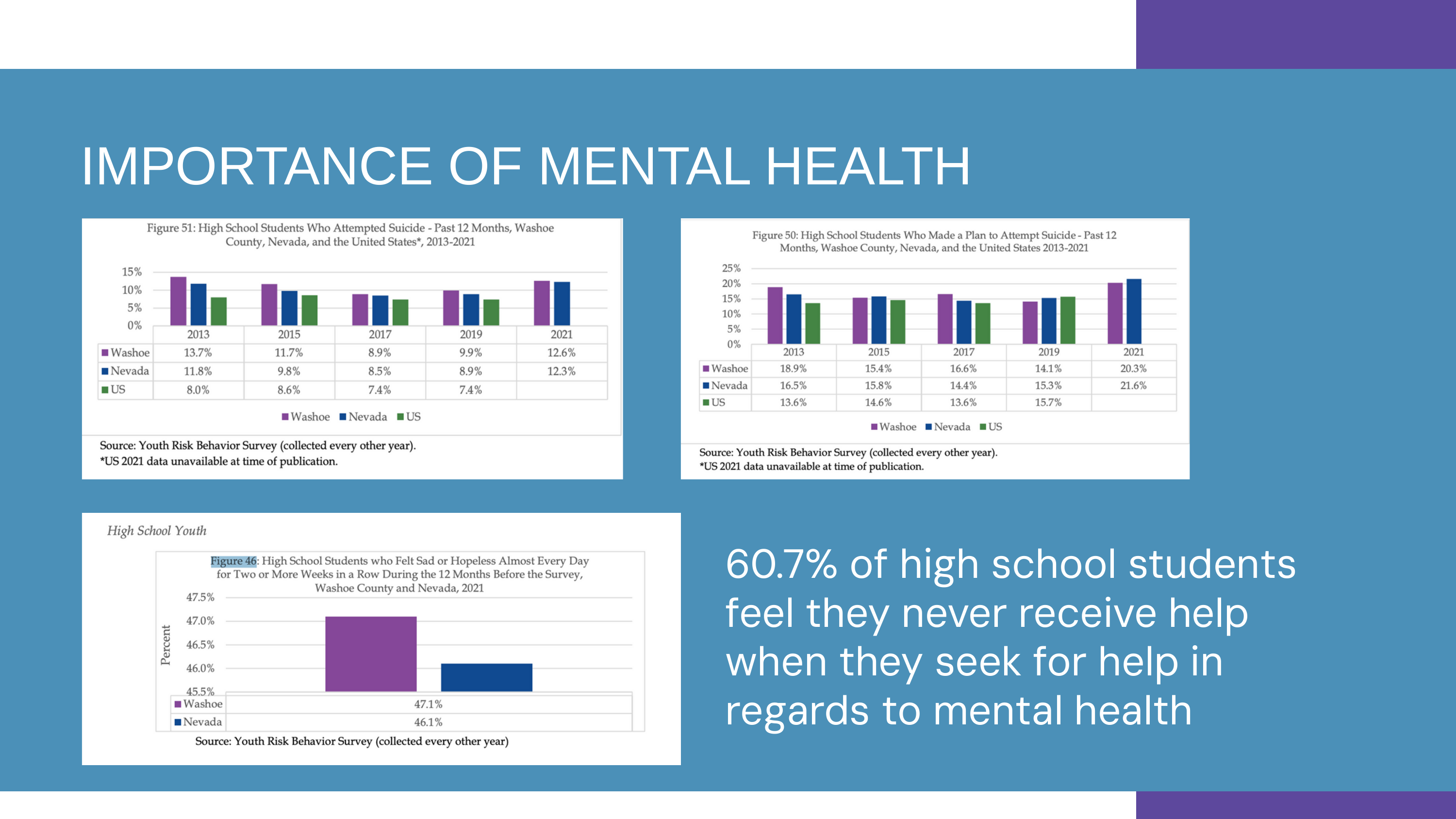

IMPORTANCE OF MENTAL HEALTH

60.7% of high school students feel they never receive help when they seek for help in regards to mental health